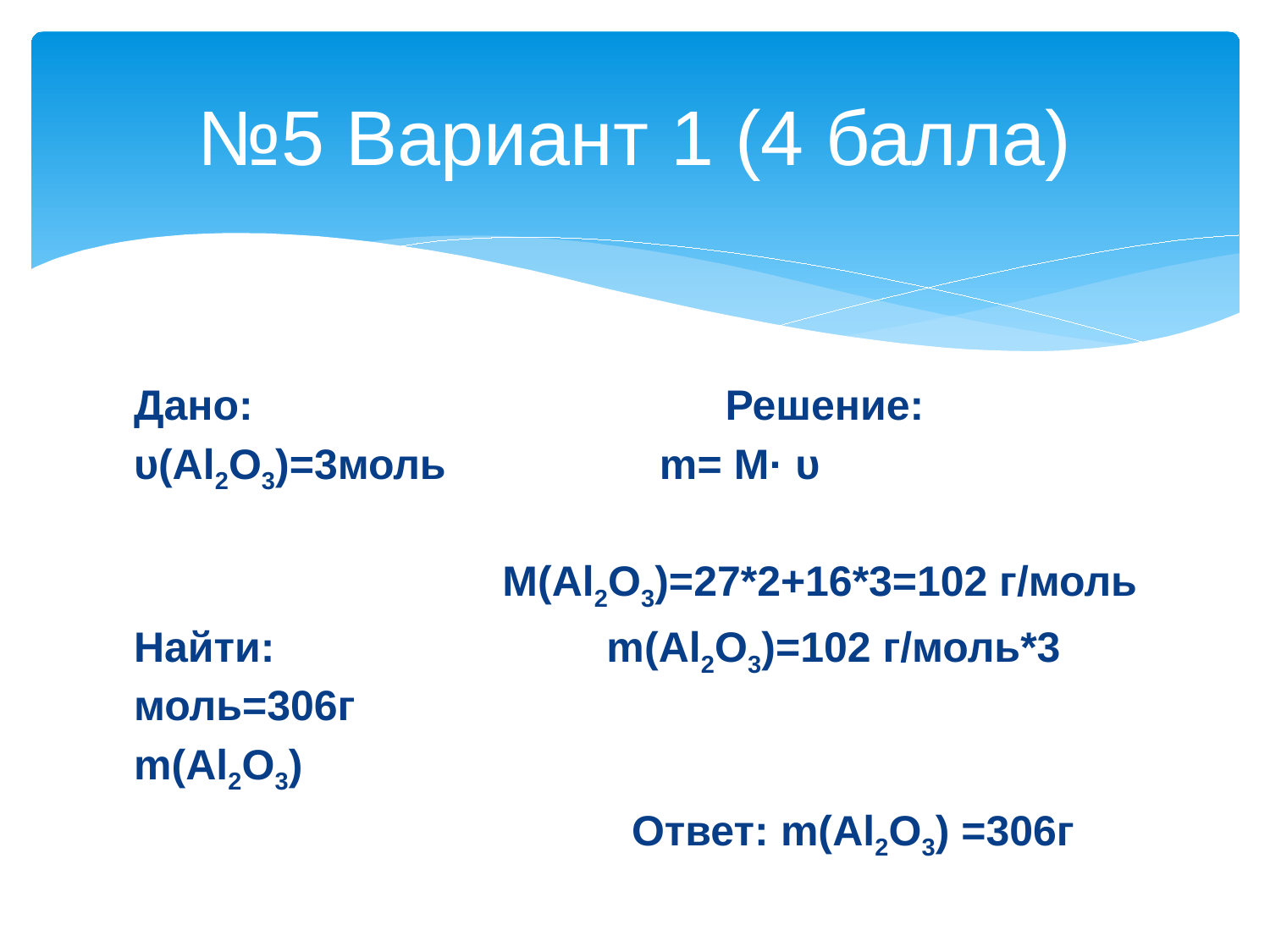

# №5 Вариант 1 (4 балла)
Дано:                                        Решение:
υ(Al2O3)=3моль                  m= M· υ
                                                                                                       M(Al2O3)=27*2+16*3=102 г/моль
Найти:                            m(Al2O3)=102 г/моль*3 моль=306г
m(Al2O3)
                                          Ответ: m(Al2O3) =306г